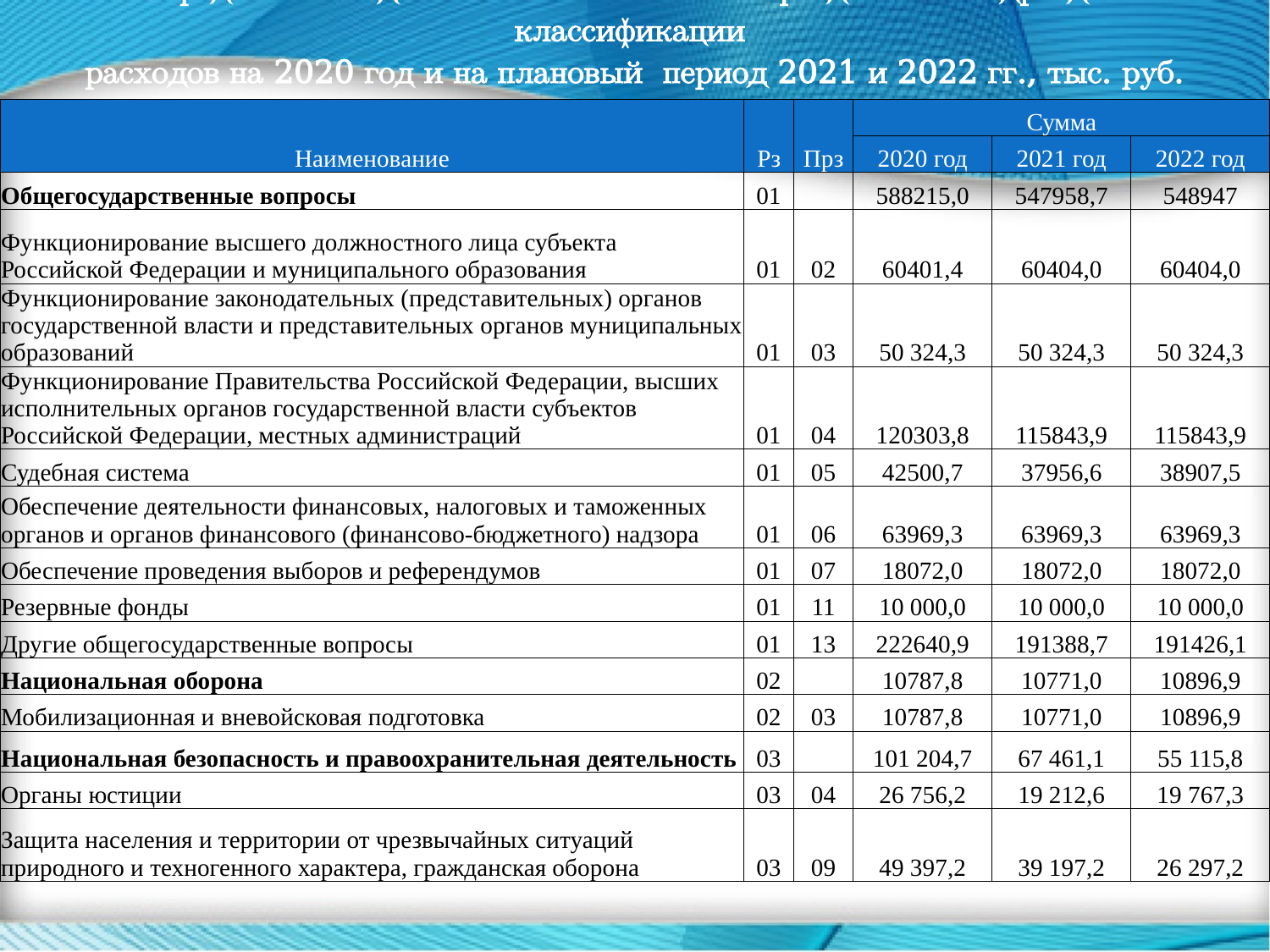

# Распределение бюджетных ассигнований по разделам  и подразделам классификации расходов на 2020 год и на плановый  период 2021 и 2022 гг., тыс. руб.
| Наименование | Рз | Прз | Сумма |  |  |
| --- | --- | --- | --- | --- | --- |
|  |  |  | 2020 год | 2021 год | 2022 год |
| Общегосударственные вопросы | 01 |  | 588215,0 | 547958,7 | 548947 |
| Функционирование высшего должностного лица субъекта Российской Федерации и муниципального образования | 01 | 02 | 60401,4 | 60404,0 | 60404,0 |
| Функционирование законодательных (представительных) органов государственной власти и представительных органов муниципальных образований | 01 | 03 | 50 324,3 | 50 324,3 | 50 324,3 |
| Функционирование Правительства Российской Федерации, высших исполнительных органов государственной власти субъектов Российской Федерации, местных администраций | 01 | 04 | 120303,8 | 115843,9 | 115843,9 |
| Судебная система | 01 | 05 | 42500,7 | 37956,6 | 38907,5 |
| Обеспечение деятельности финансовых, налоговых и таможенных органов и органов финансового (финансово-бюджетного) надзора | 01 | 06 | 63969,3 | 63969,3 | 63969,3 |
| Обеспечение проведения выборов и референдумов | 01 | 07 | 18072,0 | 18072,0 | 18072,0 |
| Резервные фонды | 01 | 11 | 10 000,0 | 10 000,0 | 10 000,0 |
| Другие общегосударственные вопросы | 01 | 13 | 222640,9 | 191388,7 | 191426,1 |
| Национальная оборона | 02 |  | 10787,8 | 10771,0 | 10896,9 |
| Мобилизационная и вневойсковая подготовка | 02 | 03 | 10787,8 | 10771,0 | 10896,9 |
| Национальная безопасность и правоохранительная деятельность | 03 |  | 101 204,7 | 67 461,1 | 55 115,8 |
| Органы юстиции | 03 | 04 | 26 756,2 | 19 212,6 | 19 767,3 |
| Защита населения и территории от чрезвычайных ситуаций природного и техногенного характера, гражданская оборона | 03 | 09 | 49 397,2 | 39 197,2 | 26 297,2 |